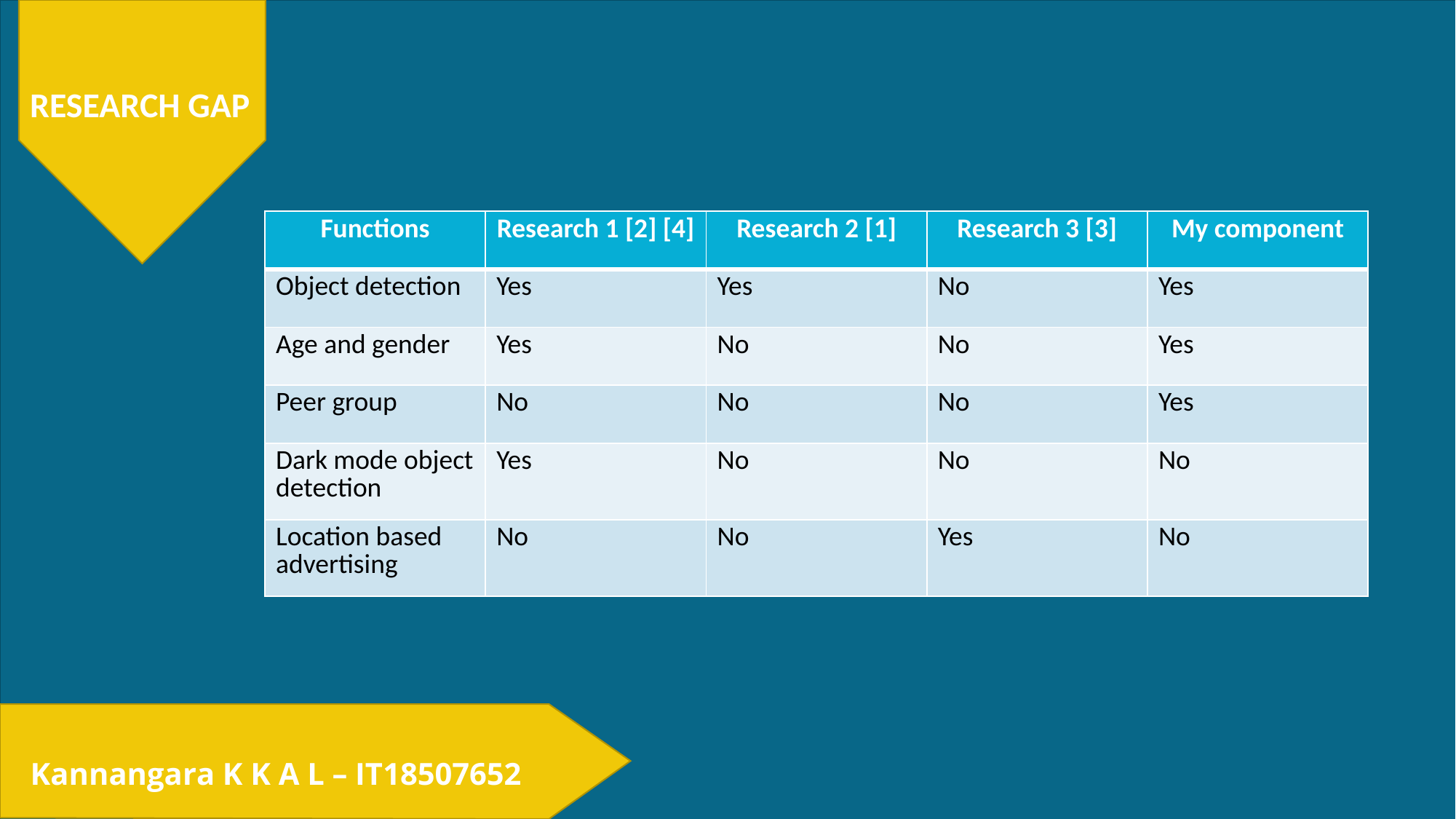

RESEARCH GAP
| Functions | Research 1 [2] [4] | Research 2 [1] | Research 3 [3] | My component |
| --- | --- | --- | --- | --- |
| Object detection | Yes | Yes | No | Yes |
| Age and gender | Yes | No | No | Yes |
| Peer group | No | No | No | Yes |
| Dark mode object detection | Yes | No | No | No |
| Location based advertising | No | No | Yes | No |

Kannangara K K A L – IT18507652